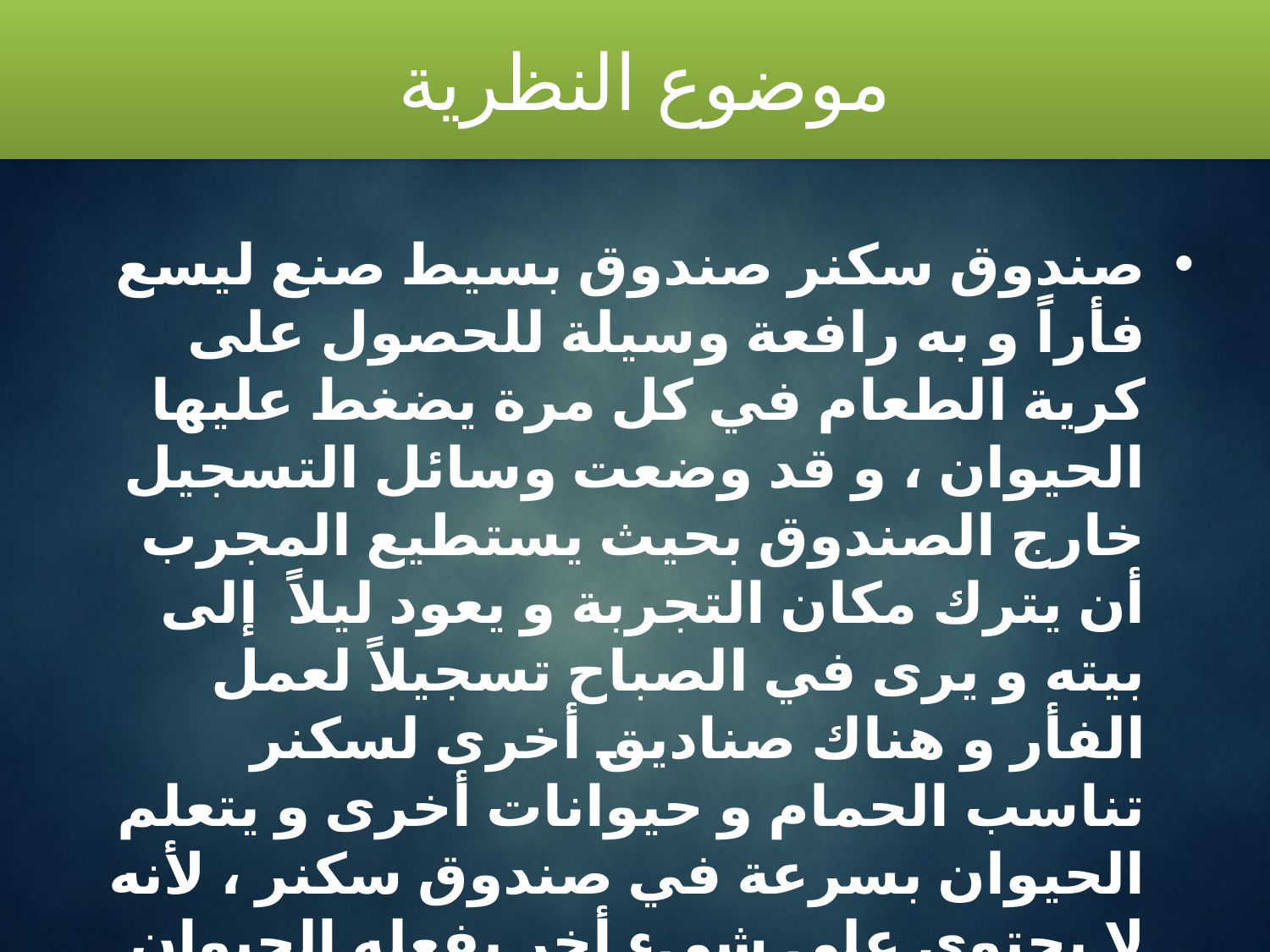

# موضوع النظرية
صندوق سكنر صندوق بسيط صنع ليسع فأراً و به رافعة وسيلة للحصول على كرية الطعام في كل مرة يضغط عليها الحيوان ، و قد وضعت وسائل التسجيل خارج الصندوق بحيث يستطيع المجرب أن يترك مكان التجربة و يعود ليلاً  إلى بيته و يرى في الصباح تسجيلاً لعمل الفأر و هناك صناديق أخرى لسكنر تناسب الحمام و حيوانات أخرى و يتعلم الحيوان بسرعة في صندوق سكنر ، لأنه لا يحتوي على شيء أخر يفعله الحيوان